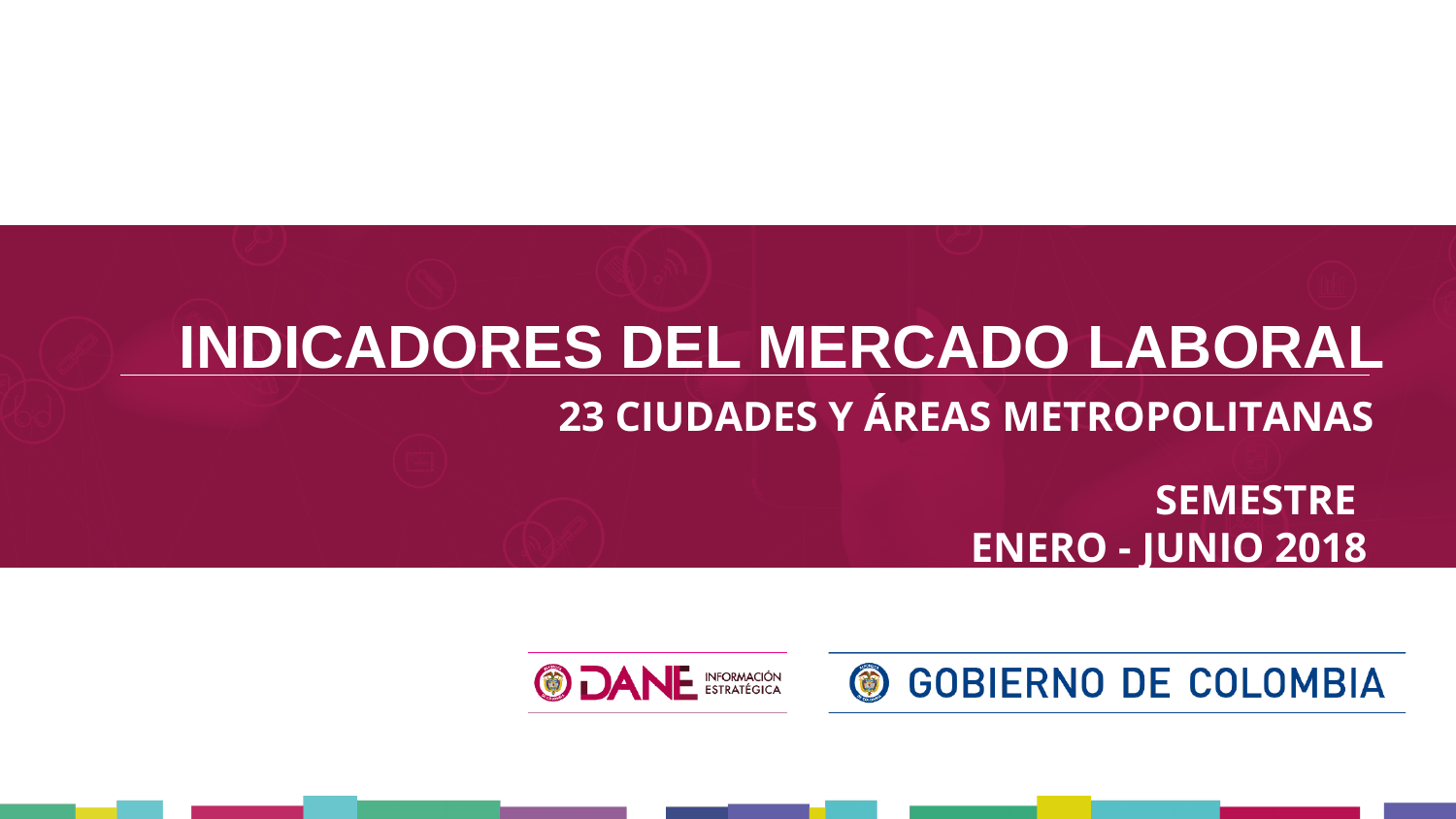

INDICADORES DEL MERCADO LABORAL
23 CIUDADES Y ÁREAS METROPOLITANAS
SEMESTRE
ENERO - JUNIO 2018